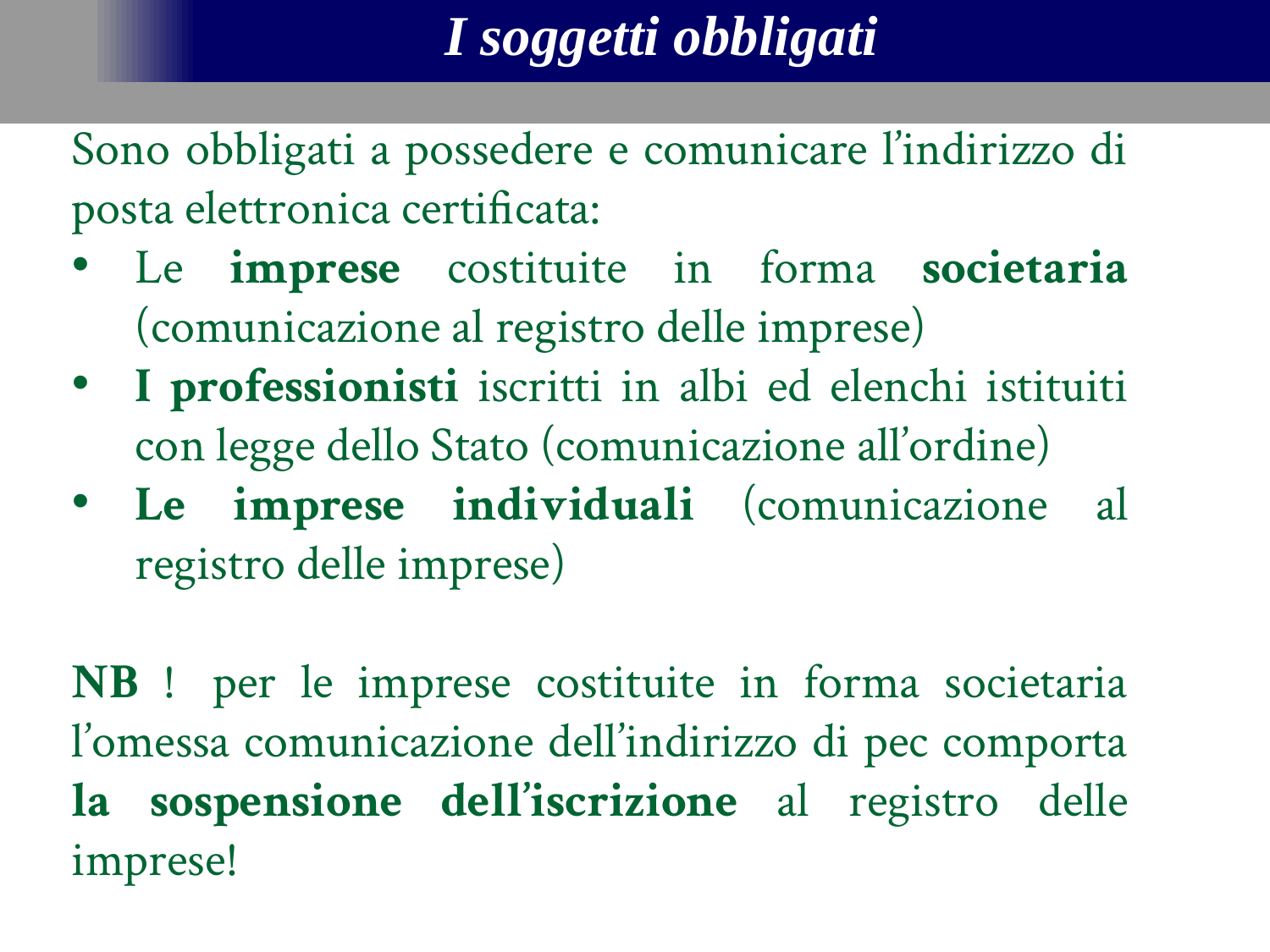

I soggetti obbligati
Sono obbligati a possedere e comunicare l’indirizzo di posta elettronica certificata:
Le imprese costituite in forma societaria (comunicazione al registro delle imprese)
I professionisti iscritti in albi ed elenchi istituiti con legge dello Stato (comunicazione all’ordine)
Le imprese individuali (comunicazione al registro delle imprese)

NB !	per le imprese costituite in forma societaria l’omessa comunicazione dell’indirizzo di pec comporta la sospensione dell’iscrizione al registro delle imprese!